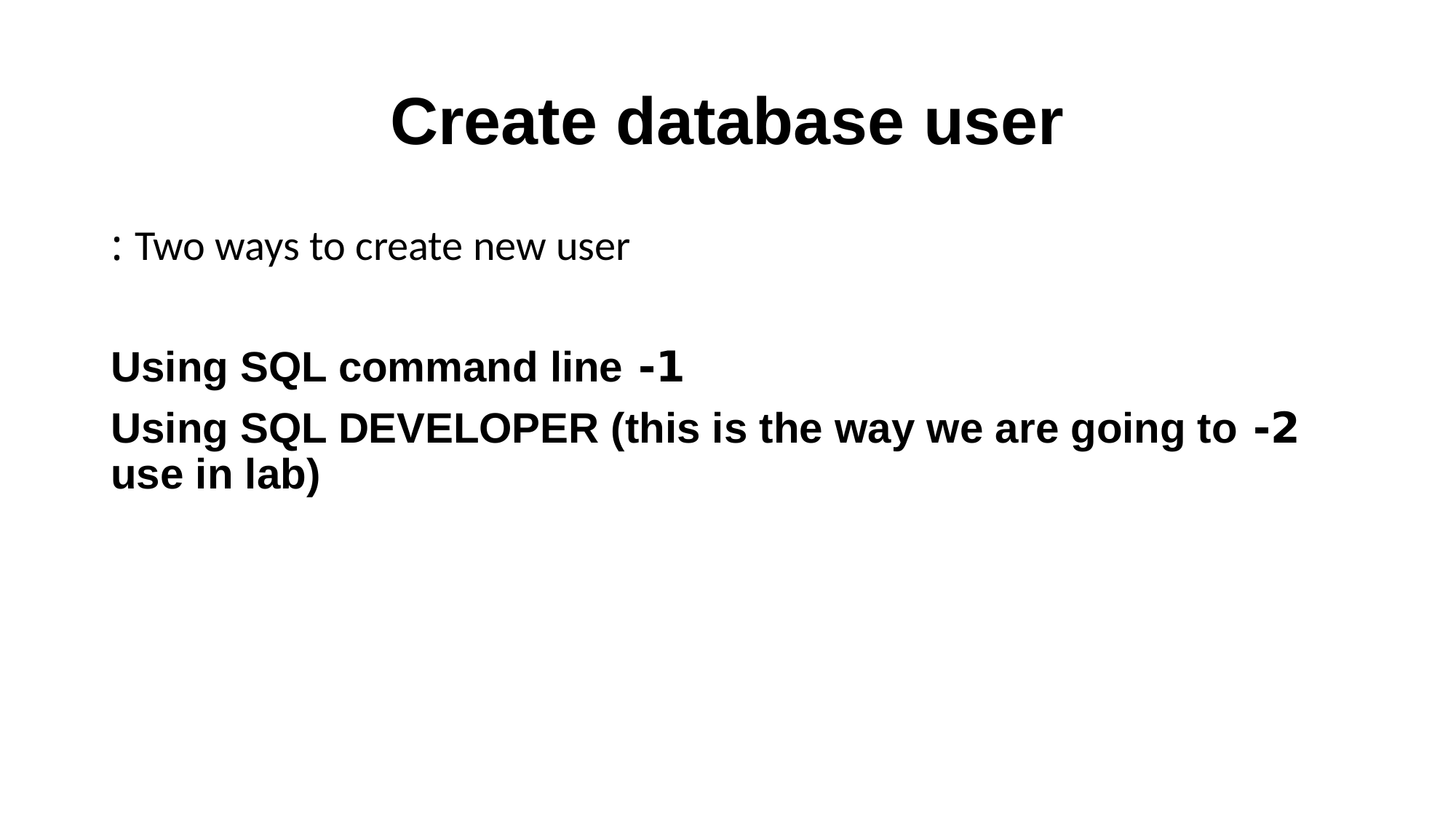

# Create database user
Two ways to create new user :

1- Using SQL command line
2- Using SQL DEVELOPER (this is the way we are going to use in lab)